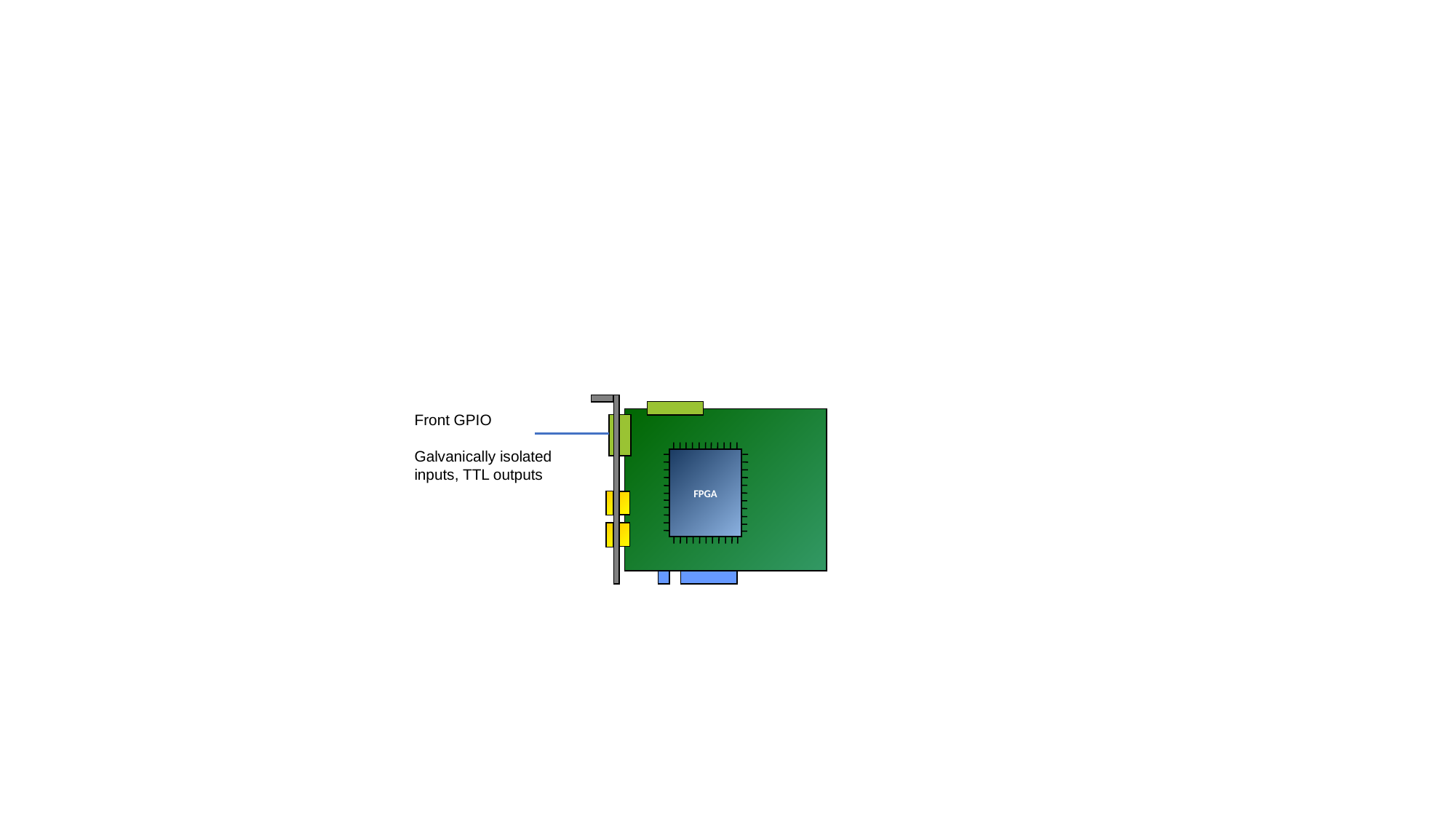

#

FPGA

Front GPIO

Galvanically isolated inputs, TTL outputs